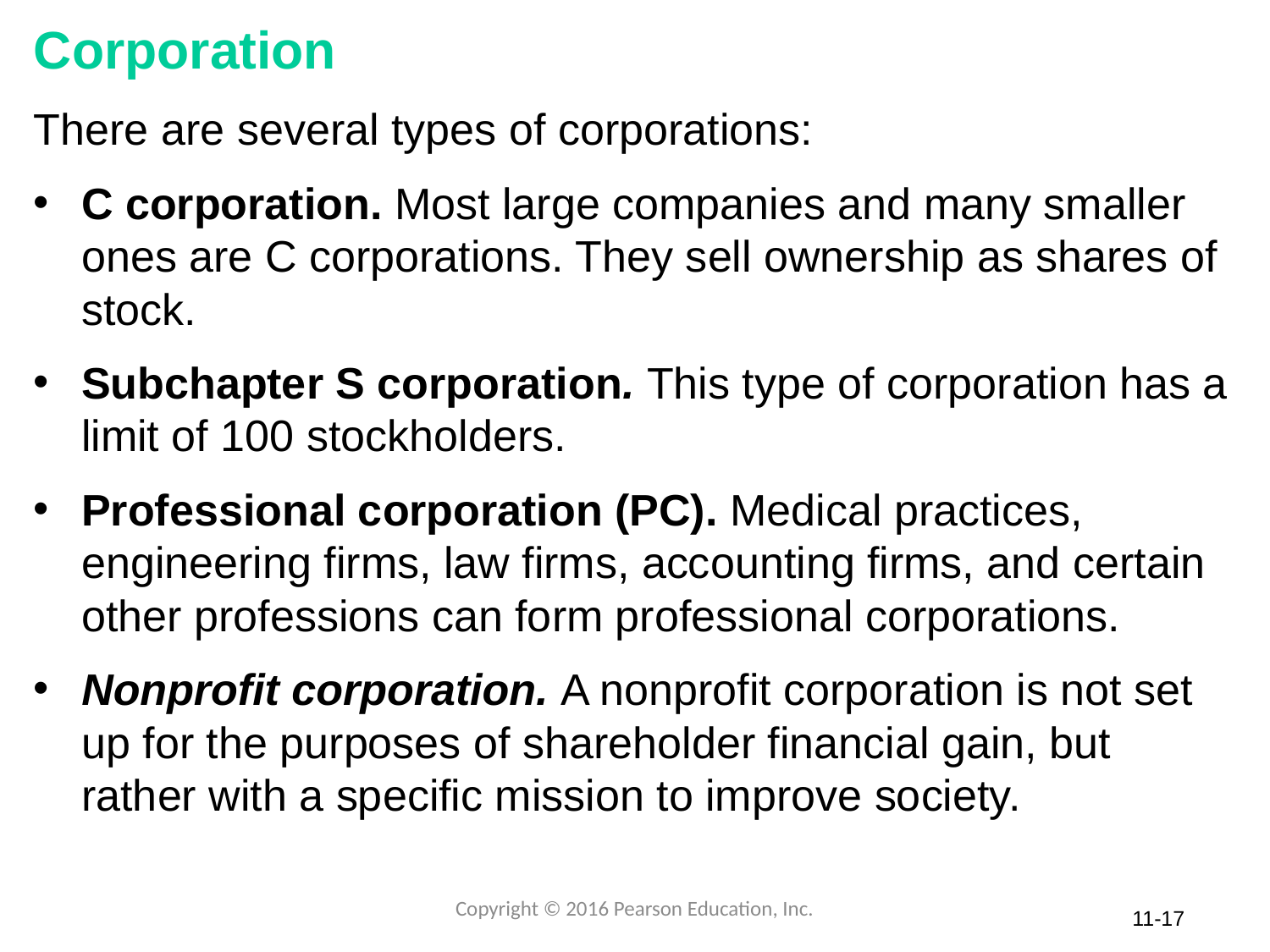

# Corporation
There are several types of corporations:

C corporation. Most large companies and many smaller ones are C corporations. They sell ownership as shares of stock.

Subchapter S corporation. This type of corporation has a limit of 100 stockholders.

Professional corporation (PC). Medical practices, engineering firms, law firms, accounting firms, and certain other professions can form professional corporations.

Nonprofit corporation. A nonprofit corporation is not set up for the purposes of shareholder financial gain, but rather with a specific mission to improve society.
Copyright © 2016 Pearson Education, Inc.